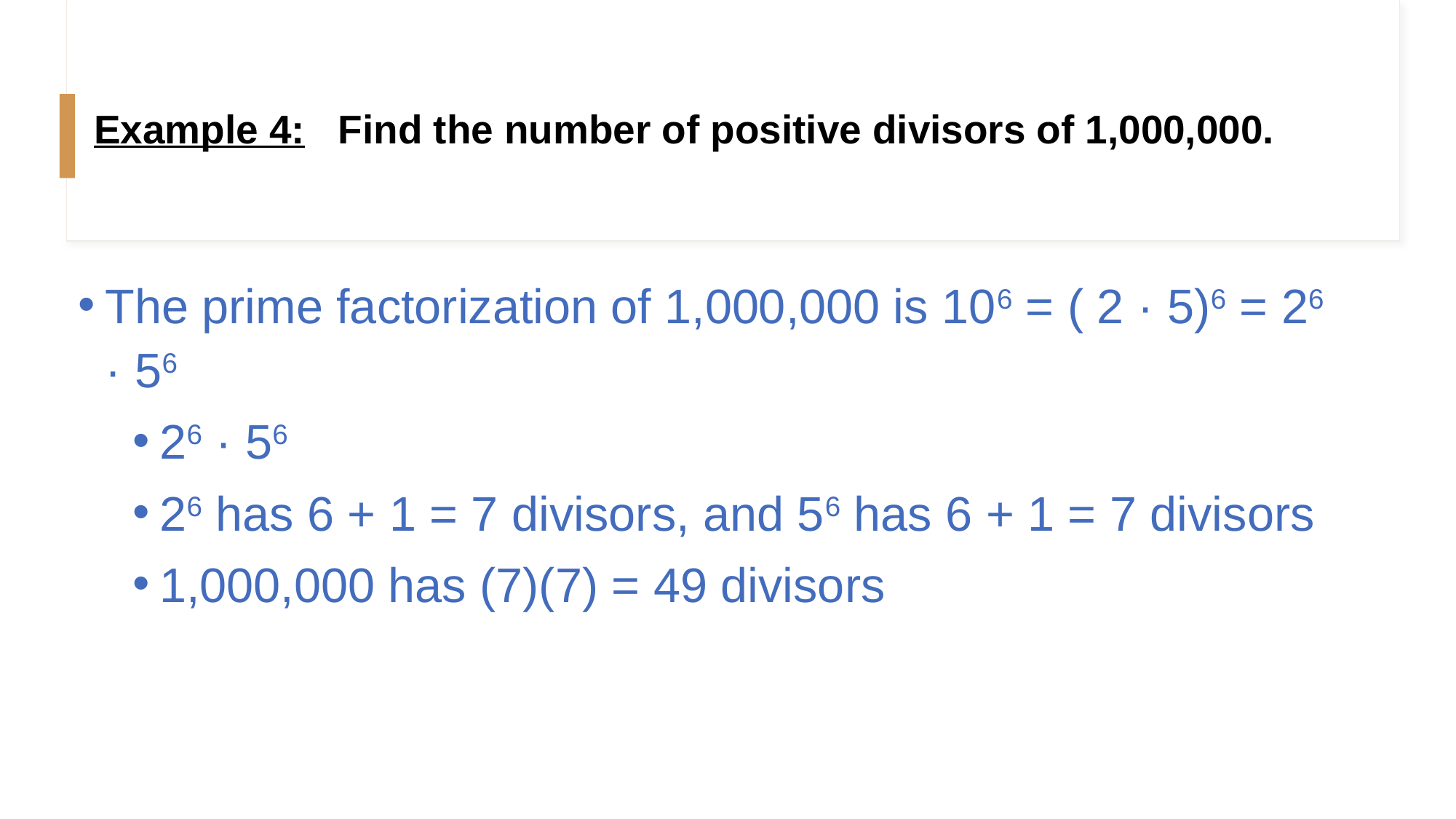

# Example 4:   Find the number of positive divisors of 1,000,000.
The prime factorization of 1,000,000 is 106 = ( 2 · 5)6 = 26 · 56
26 · 56
26 has 6 + 1 = 7 divisors, and 56 has 6 + 1 = 7 divisors
1,000,000 has (7)(7) = 49 divisors